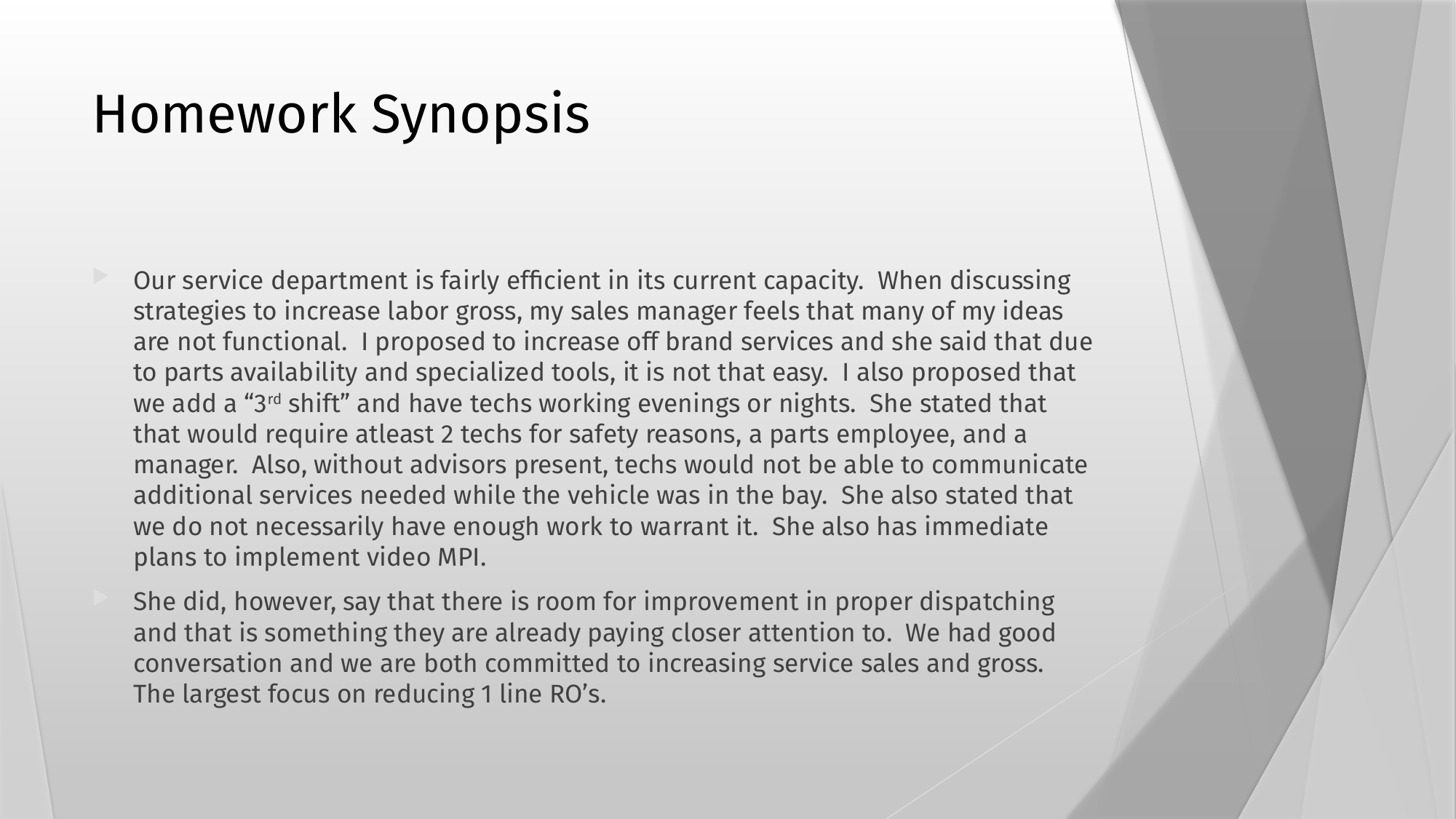

# Homework Synopsis
Our service department is fairly efficient in its current capacity.  When discussing strategies to increase labor gross, my sales manager feels that many of my ideas are not functional.  I proposed to increase off brand services and she said that due to parts availability and specialized tools, it is not that easy.  I also proposed that we add a “3rd shift” and have techs working evenings or nights.  She stated that that would require atleast 2 techs for safety reasons, a parts employee, and a manager.  Also, without advisors present, techs would not be able to communicate additional services needed while the vehicle was in the bay.  She also stated that we do not necessarily have enough work to warrant it.  She also has immediate plans to implement video MPI.
She did, however, say that there is room for improvement in proper dispatching and that is something they are already paying closer attention to.  We had good conversation and we are both committed to increasing service sales and gross.  The largest focus on reducing 1 line RO’s.